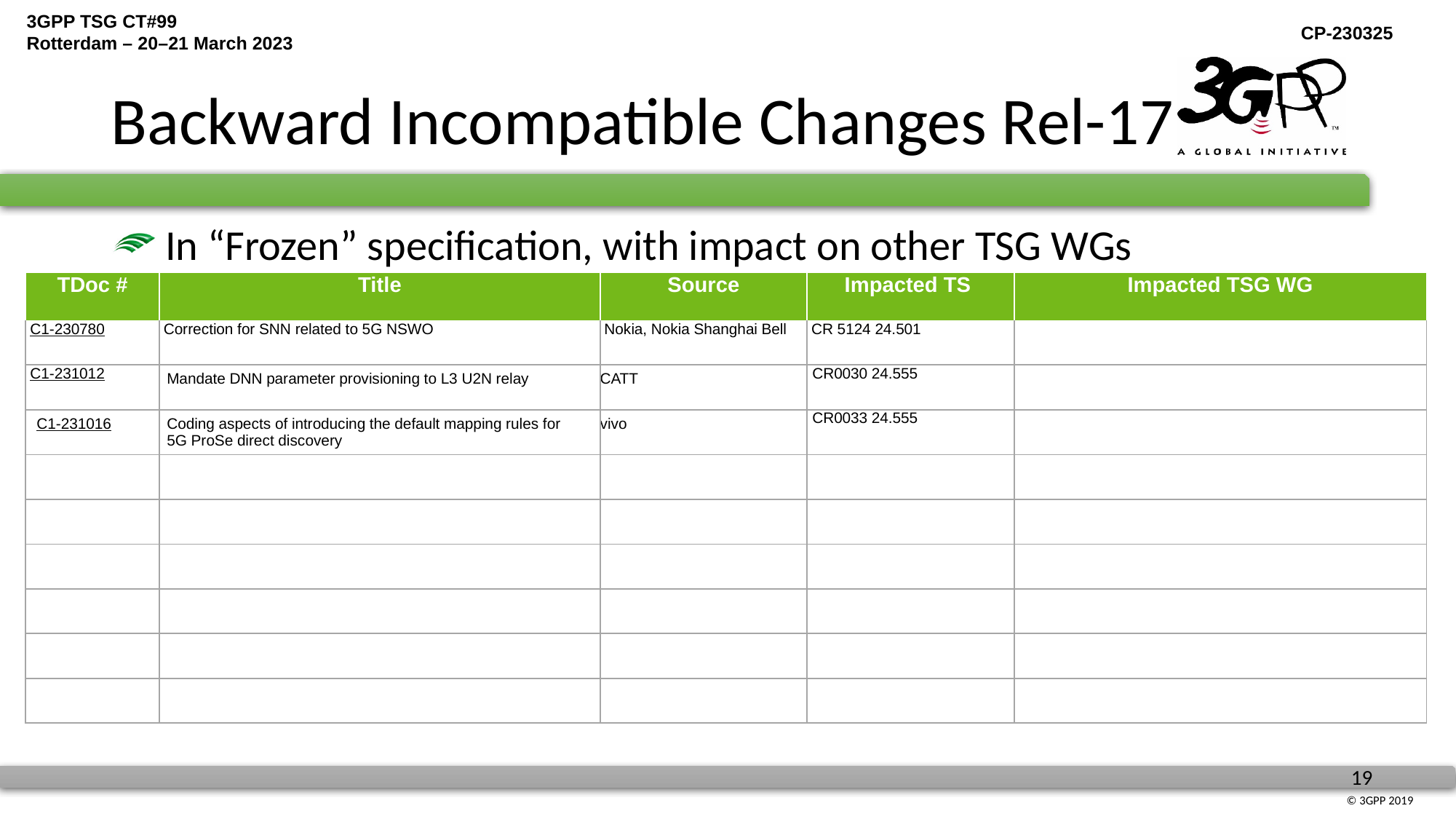

# Backward Incompatible Changes Rel-17
 In “Frozen” specification, with impact on other TSG WGs
| TDoc # | Title | Source | Impacted TS | Impacted TSG WG |
| --- | --- | --- | --- | --- |
| C1-230780 | Correction for SNN related to 5G NSWO | Nokia, Nokia Shanghai Bell | CR 5124 24.501 |  |
| C1-231012 | Mandate DNN parameter provisioning to L3 U2N relay | CATT | CR0030 24.555 |  |
| C1-231016 | Coding aspects of introducing the default mapping rules for 5G ProSe direct discovery | vivo | CR0033 24.555 |  |
|  |  |  |  |  |
|  |  |  |  |  |
|  |  |  |  |  |
|  |  |  |  |  |
|  |  |  |  |  |
|  |  |  |  |  |